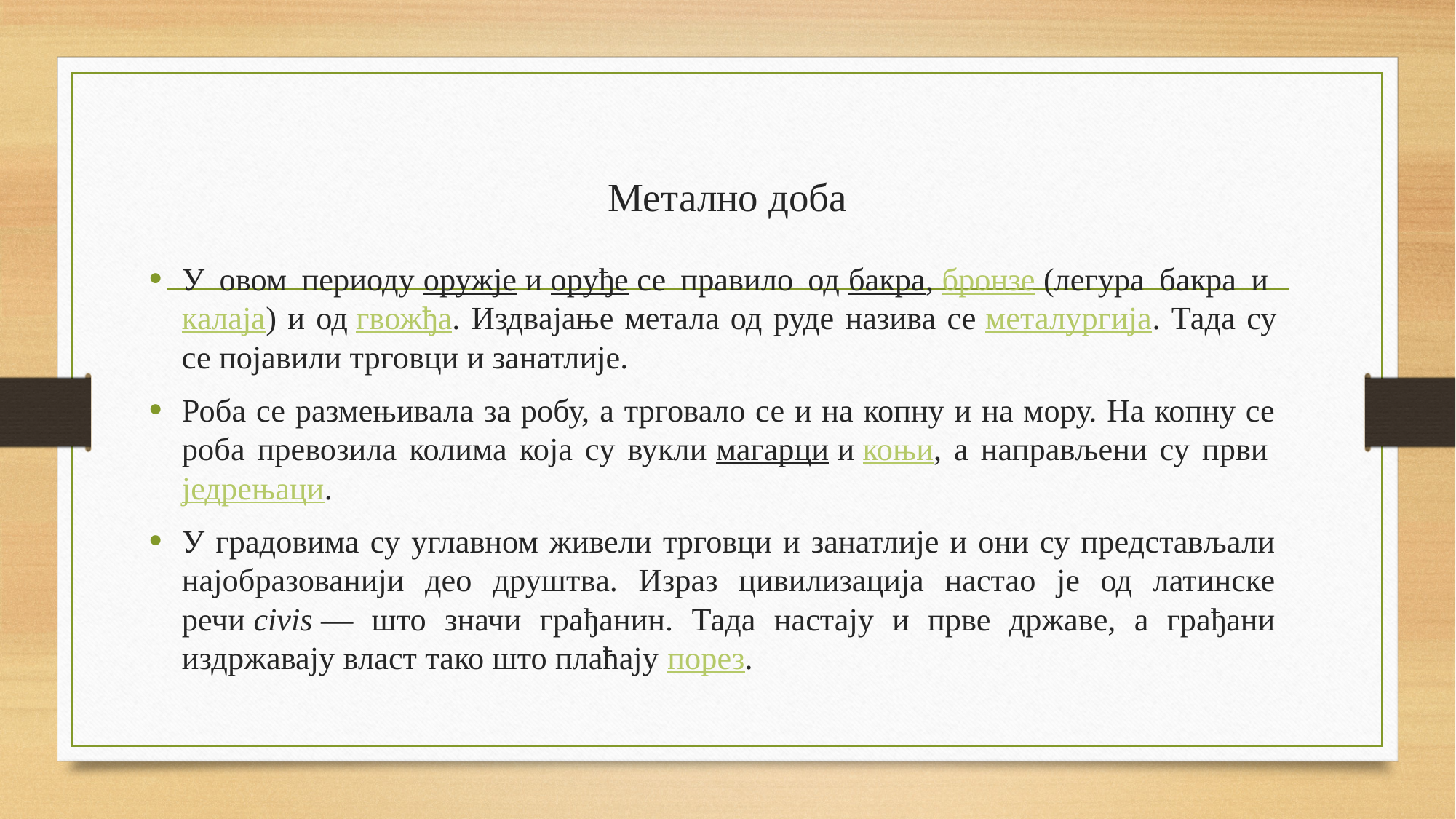

# Метално доба
У овом периоду оружје и оруђе се правило од бакра, бронзе (легура бакра и калаја) и од гвожђа. Издвајање метала од руде назива се металургија. Тада су се појавили трговци и занатлије.
Роба се размењивала за робу, а трговало се и на копну и на мору. На копну се роба превозила колима која су вукли магарци и коњи, а направљени су први једрењаци.
У градовима су углавном живели трговци и занатлије и они су представљали најобразованији део друштва. Израз цивилизација настао је од латинске речи civis — што значи грађанин. Тада настају и прве државе, а грађани издржавају власт тако што плаћају порез.